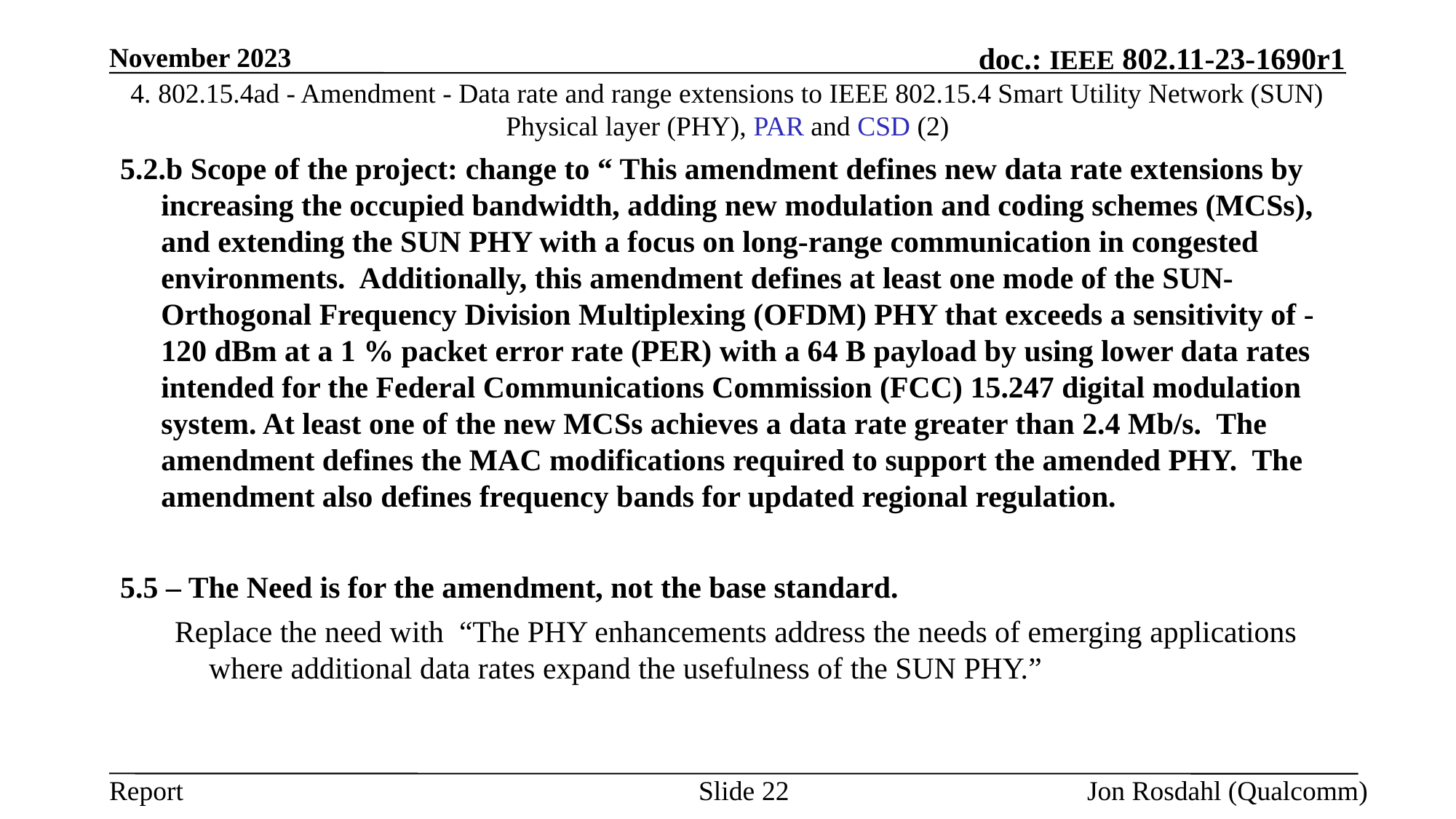

November 2023
# 4. 802.15.4ad - Amendment - Data rate and range extensions to IEEE 802.15.4 Smart Utility Network (SUN) Physical layer (PHY), PAR and CSD (2)
5.2.b Scope of the project: change to “ This amendment defines new data rate extensions by increasing the occupied bandwidth, adding new modulation and coding schemes (MCSs), and extending the SUN PHY with a focus on long-range communication in congested environments.  Additionally, this amendment defines at least one mode of the SUN-Orthogonal Frequency Division Multiplexing (OFDM) PHY that exceeds a sensitivity of -120 dBm at a 1 % packet error rate (PER) with a 64 B payload by using lower data rates intended for the Federal Communications Commission (FCC) 15.247 digital modulation system. At least one of the new MCSs achieves a data rate greater than 2.4 Mb/s.  The amendment defines the MAC modifications required to support the amended PHY.  The amendment also defines frequency bands for updated regional regulation.

5.5 – The Need is for the amendment, not the base standard.
Replace the need with  “The PHY enhancements address the needs of emerging applications where additional data rates expand the usefulness of the SUN PHY.”
Slide 22
Jon Rosdahl (Qualcomm)